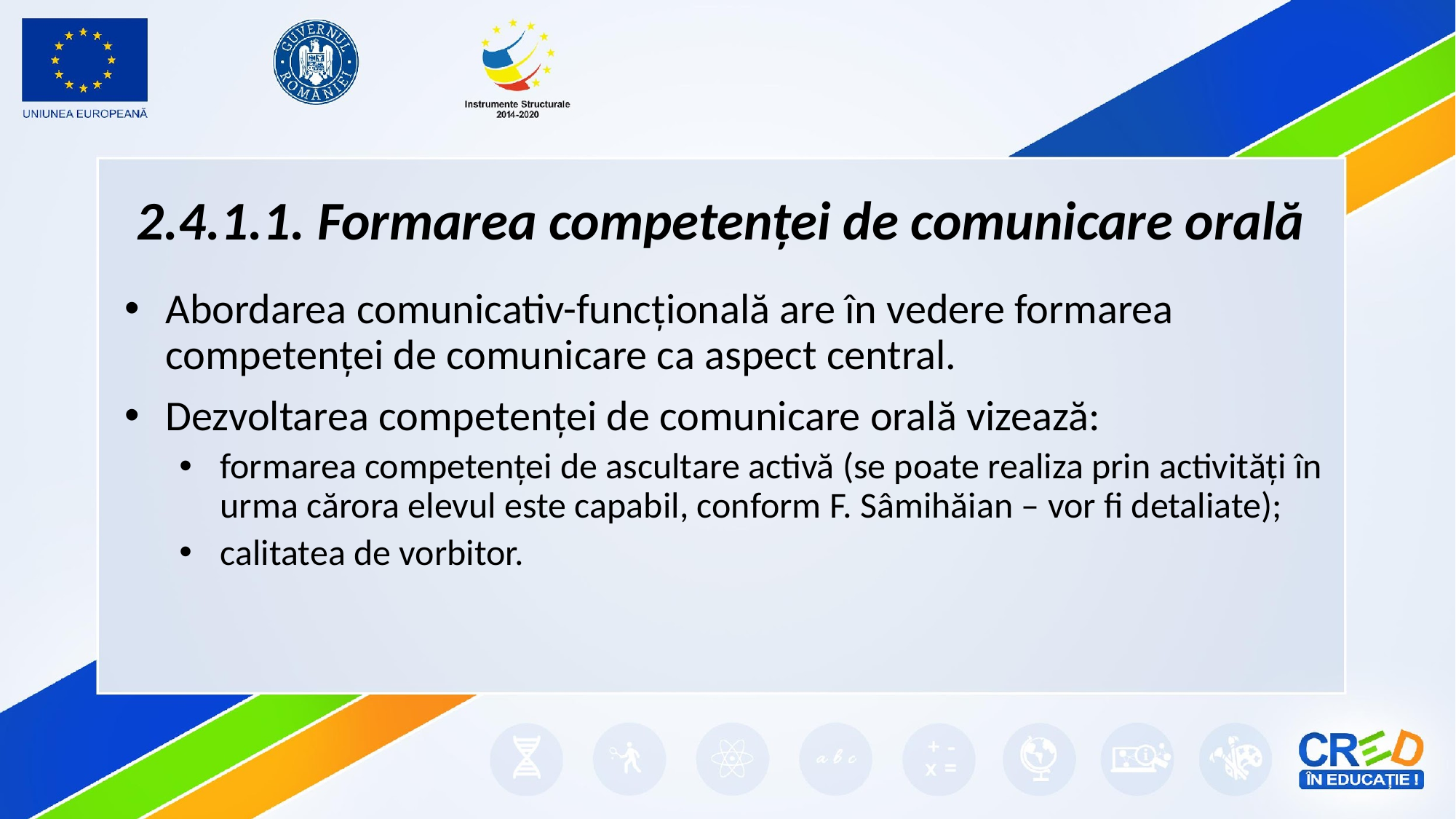

# 2.4.1.1. Formarea competenței de comunicare orală
Abordarea comunicativ-funcțională are în vedere formarea competenței de comunicare ca aspect central.
Dezvoltarea competenței de comunicare orală vizează:
formarea competenței de ascultare activă (se poate realiza prin activități în urma cărora elevul este capabil, conform F. Sâmihăian – vor fi detaliate);
calitatea de vorbitor.